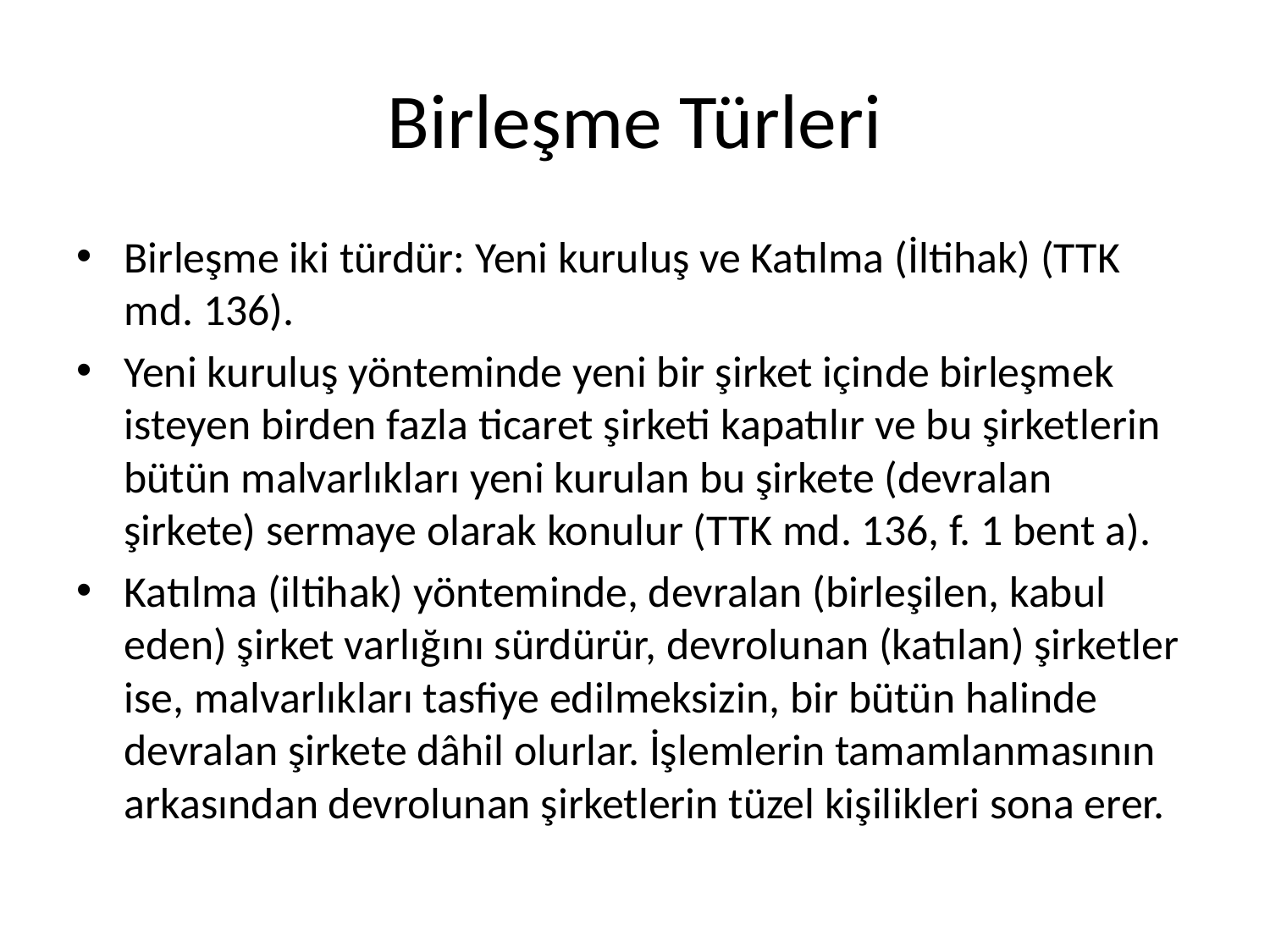

# Birleşme Türleri
Birleşme iki türdür: Yeni kuruluş ve Katılma (İltihak) (TTK md. 136).
Yeni kuruluş yönteminde yeni bir şirket içinde birleşmek isteyen birden fazla ticaret şirketi kapatılır ve bu şirketlerin bütün malvarlıkları yeni kurulan bu şirkete (devralan şirkete) sermaye olarak konulur (TTK md. 136, f. 1 bent a).
Katılma (iltihak) yönteminde, devralan (birleşilen, kabul eden) şirket varlığını sürdürür, devrolunan (katılan) şirketler ise, malvarlıkları tasfiye edilmeksizin, bir bütün halinde devralan şirkete dâhil olurlar. İşlemlerin tamamlanmasının arkasından devrolunan şirketlerin tüzel kişilikleri sona erer.